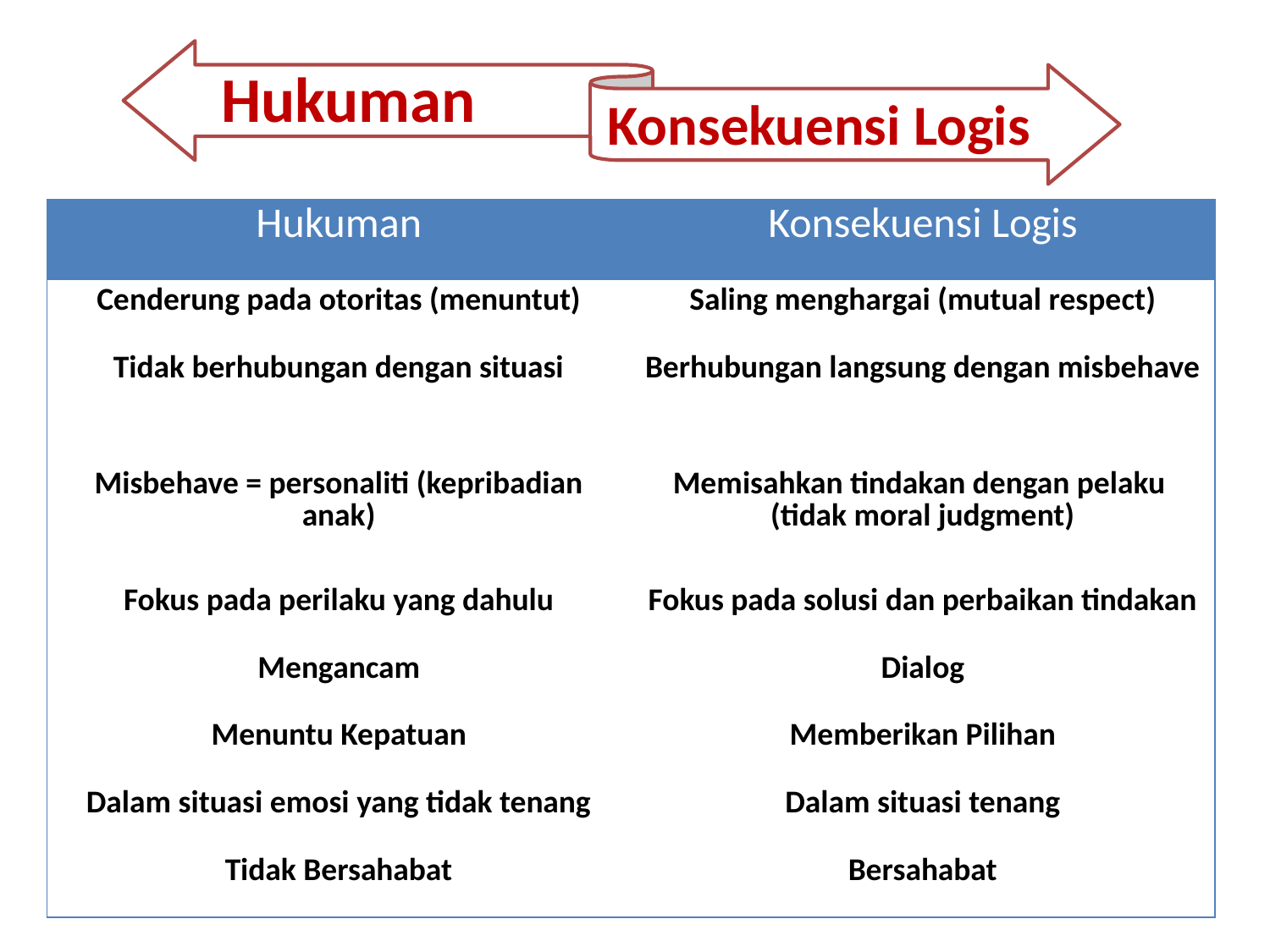

Hukuman
Konsekuensi Logis
| Hukuman | Konsekuensi Logis |
| --- | --- |
| Cenderung pada otoritas (menuntut) | Saling menghargai (mutual respect) |
| Tidak berhubungan dengan situasi | Berhubungan langsung dengan misbehave |
| Misbehave = personaliti (kepribadian anak) | Memisahkan tindakan dengan pelaku (tidak moral judgment) |
| Fokus pada perilaku yang dahulu | Fokus pada solusi dan perbaikan tindakan |
| Mengancam | Dialog |
| Menuntu Kepatuan | Memberikan Pilihan |
| Dalam situasi emosi yang tidak tenang | Dalam situasi tenang |
| Tidak Bersahabat | Bersahabat |